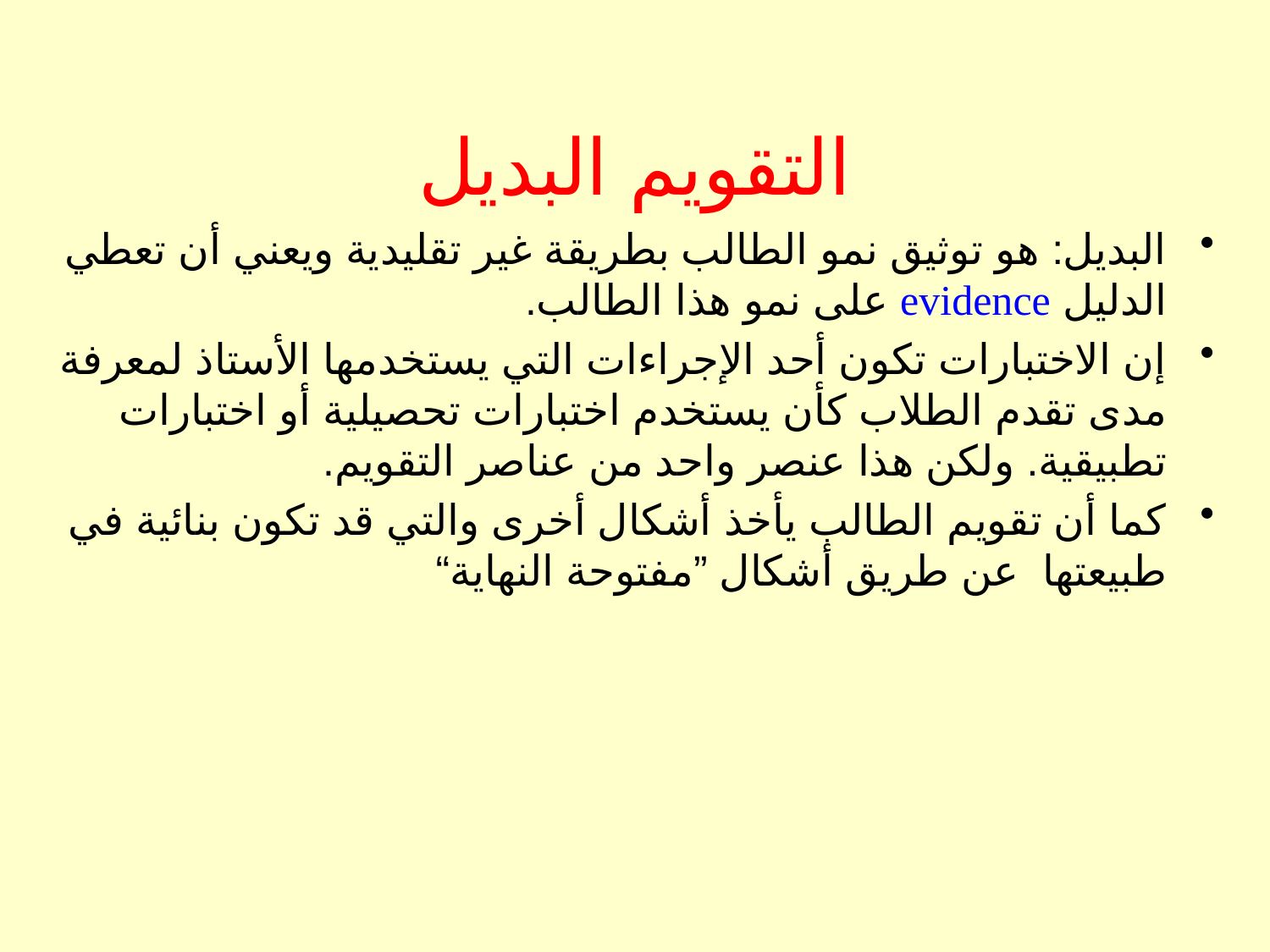

# التقويم البديل
البديل: هو توثيق نمو الطالب بطريقة غير تقليدية ويعني أن تعطي الدليل evidence على نمو هذا الطالب.
إن الاختبارات تكون أحد الإجراءات التي يستخدمها الأستاذ لمعرفة مدى تقدم الطلاب كأن يستخدم اختبارات تحصيلية أو اختبارات تطبيقية. ولكن هذا عنصر واحد من عناصر التقويم.
كما أن تقويم الطالب يأخذ أشكال أخرى والتي قد تكون بنائية في طبيعتها  عن طريق أشكال ”مفتوحة النهاية“